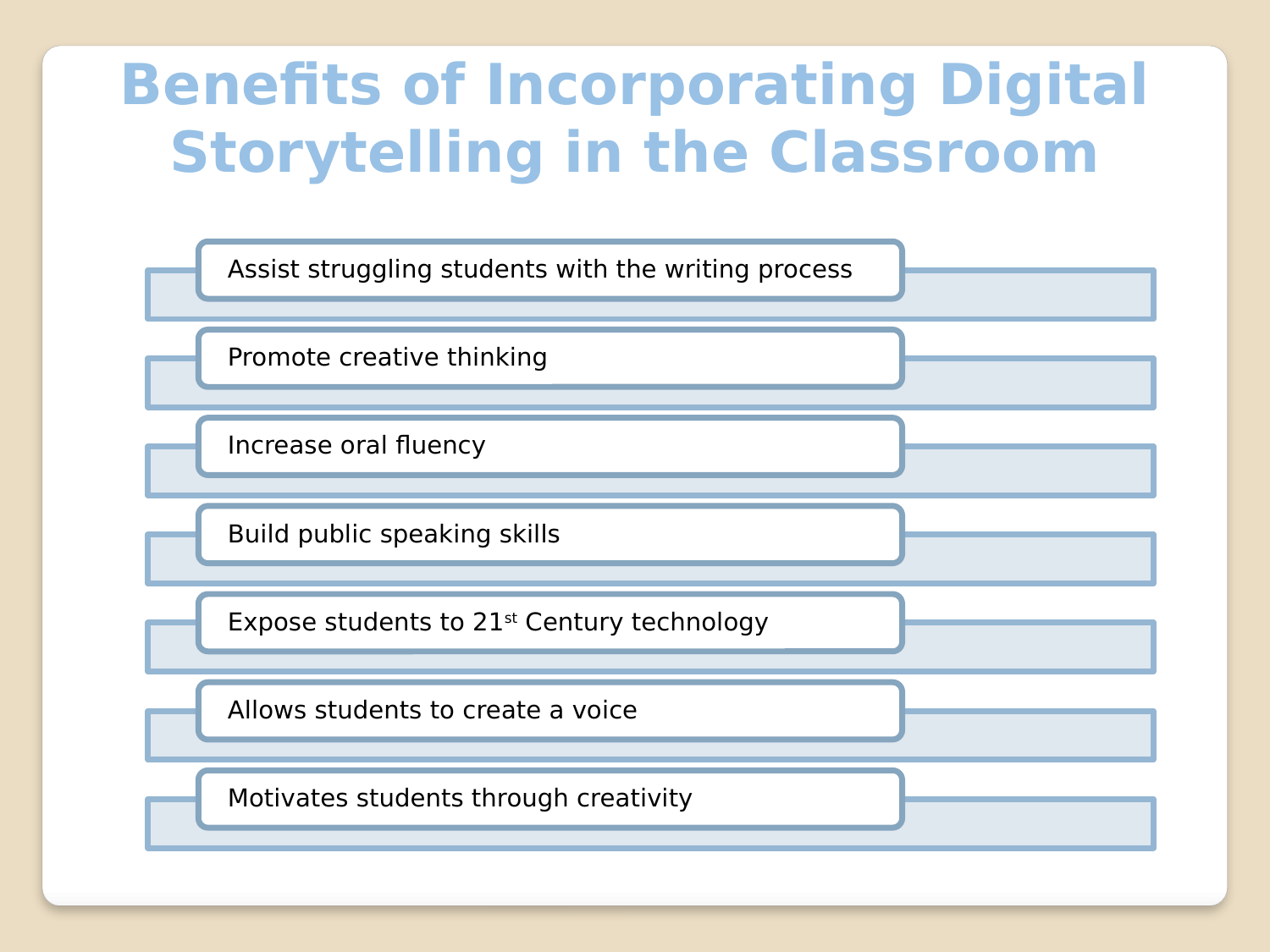

Benefits of Incorporating Digital Storytelling in the Classroom
Assist struggling students with the writing process
Promote creative thinking
Increase oral fluency
Build public speaking skills
Expose students to 21st Century technology
Allows students to create a voice
Motivates students through creativity